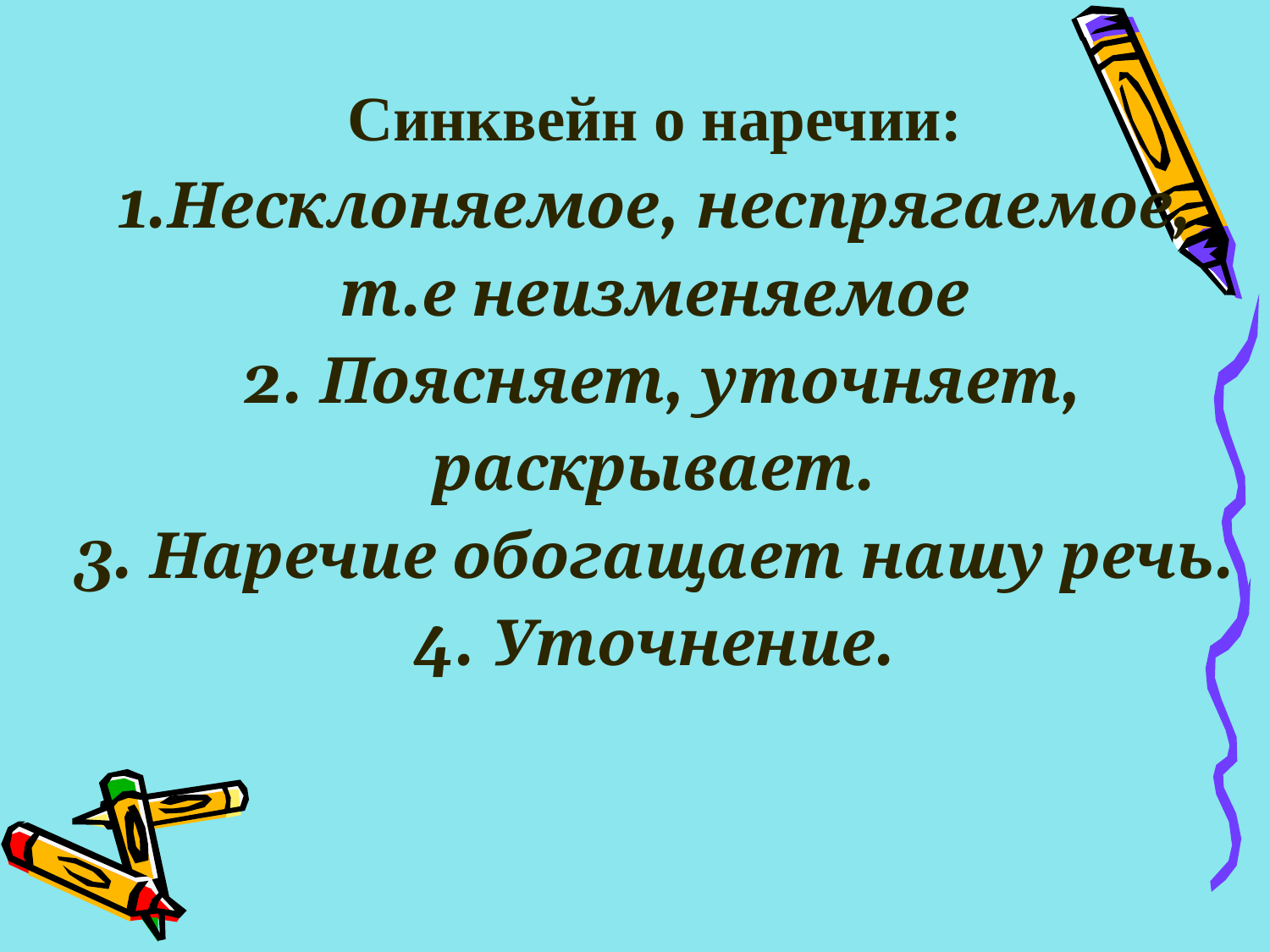

Синквейн о наречии:
1.Несклоняемое, неспрягаемое, т.е неизменяемое
 2. Поясняет, уточняет, раскрывает.
3. Наречие обогащает нашу речь.
4. Уточнение.